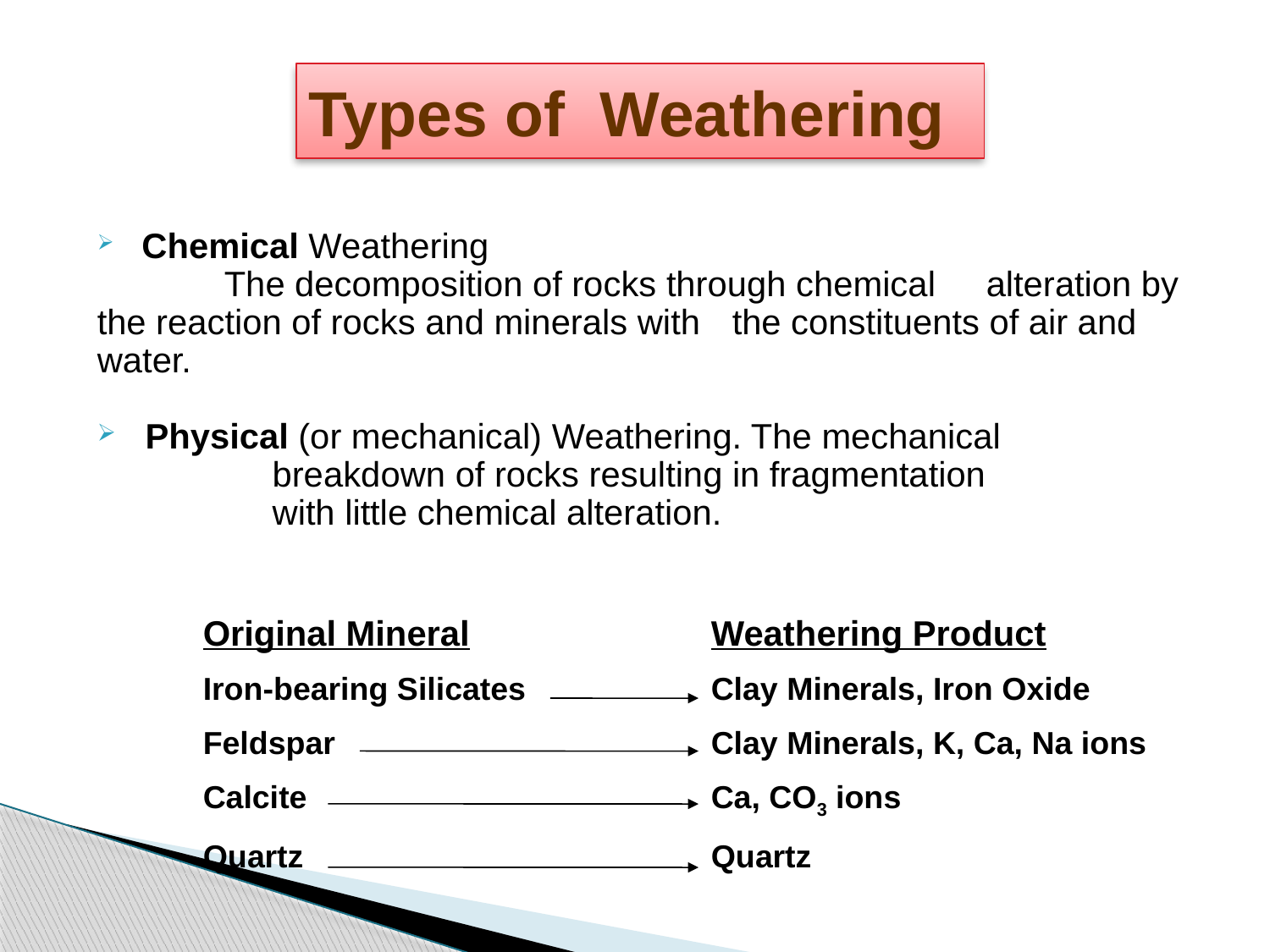

# Types of  Weathering
   Chemical Weathering
	The decomposition of rocks through chemical 	alteration by the reaction of rocks and minerals with 	the constituents of air and water.

   Physical (or mechanical) Weathering. The mechanical
                  breakdown of rocks resulting in fragmentation
                  with little chemical alteration.

	Original Mineral		Weathering Product
	Iron-bearing Silicates		Clay Minerals, Iron Oxide
	Feldspar			Clay Minerals, K, Ca, Na ions
	Calcite				Ca, CO3 ions
	Quartz				Quartz